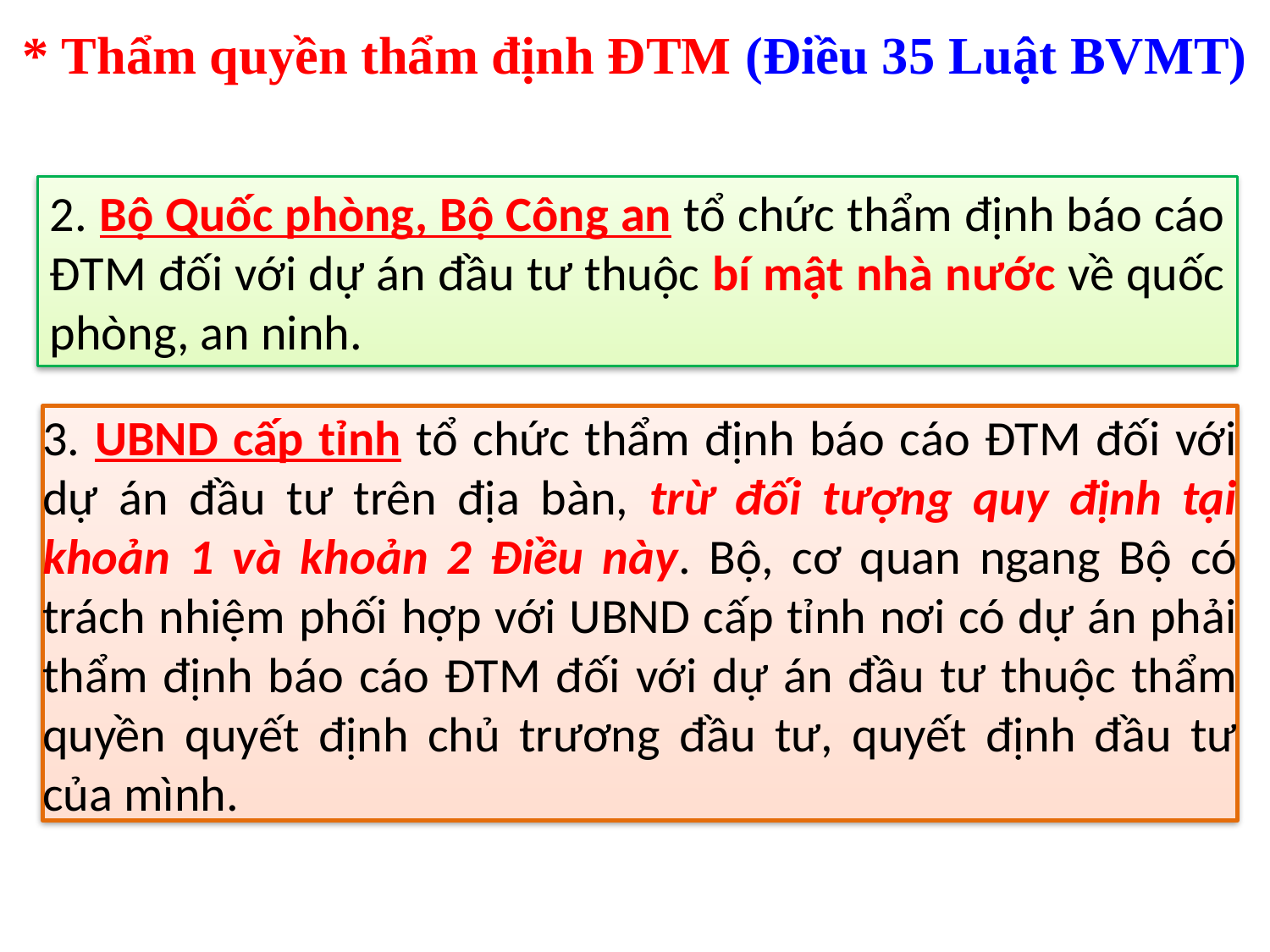

* Thẩm quyền thẩm định ĐTM (Điều 35 Luật BVMT)
2. Bộ Quốc phòng, Bộ Công an tổ chức thẩm định báo cáo ĐTM đối với dự án đầu tư thuộc bí mật nhà nước về quốc phòng, an ninh.
3. UBND cấp tỉnh tổ chức thẩm định báo cáo ĐTM đối với dự án đầu tư trên địa bàn, trừ đối tượng quy định tại khoản 1 và khoản 2 Điều này. Bộ, cơ quan ngang Bộ có trách nhiệm phối hợp với UBND cấp tỉnh nơi có dự án phải thẩm định báo cáo ĐTM đối với dự án đầu tư thuộc thẩm quyền quyết định chủ trương đầu tư, quyết định đầu tư của mình.